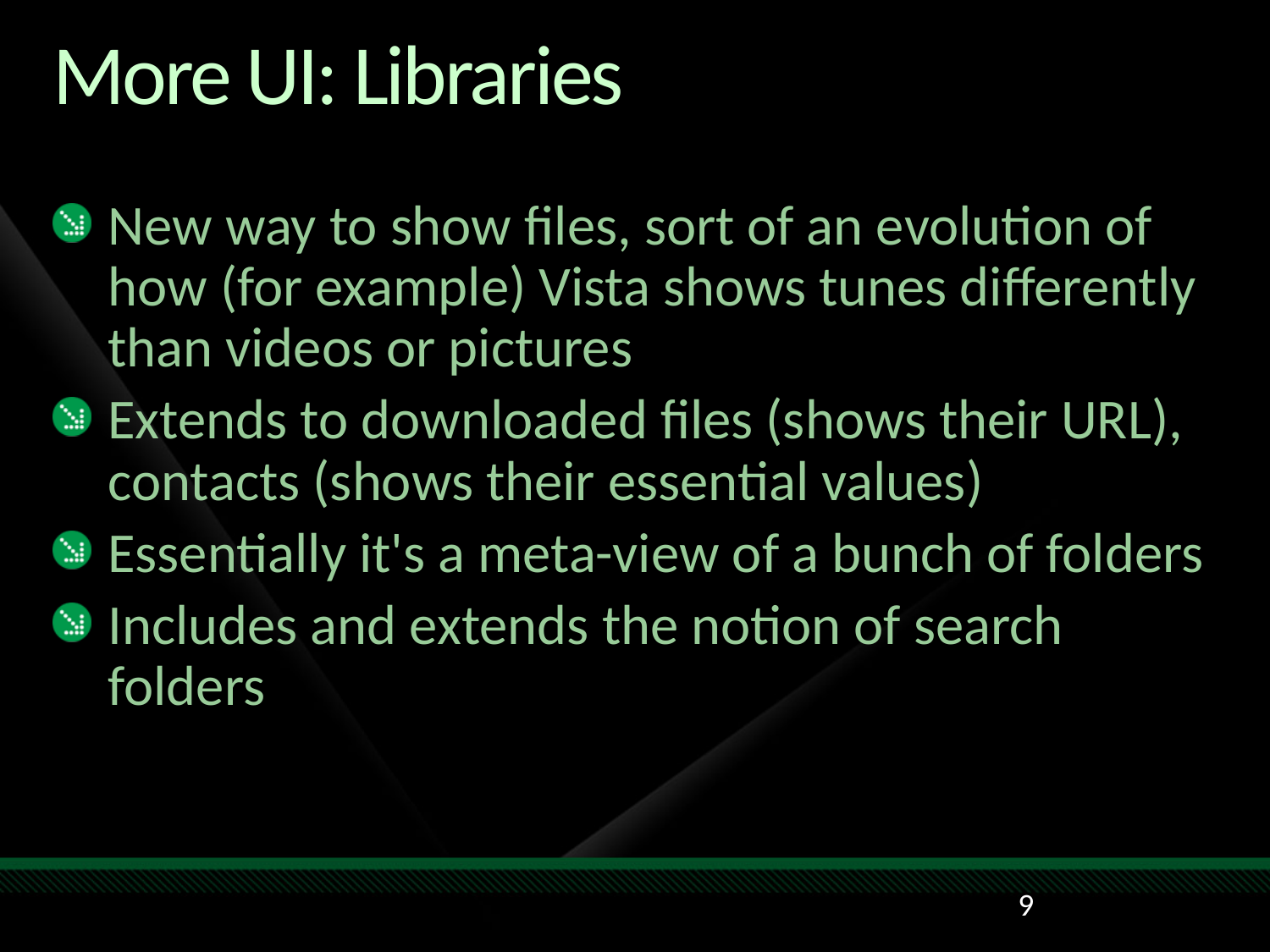

# More UI: Libraries
New way to show files, sort of an evolution of how (for example) Vista shows tunes differently than videos or pictures
Extends to downloaded files (shows their URL), contacts (shows their essential values)
Essentially it's a meta-view of a bunch of folders
Includes and extends the notion of search folders
9